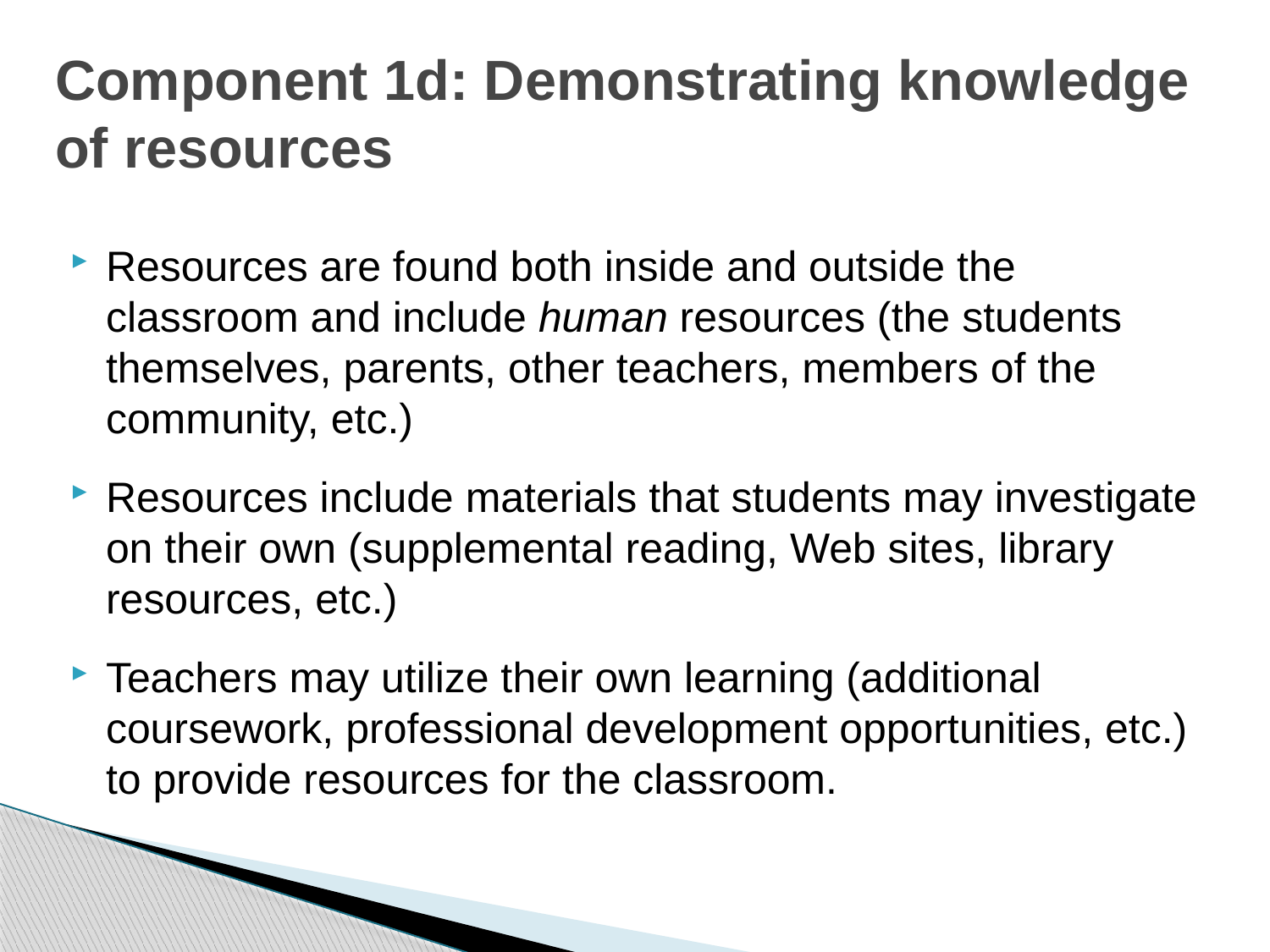

Component 1d: Demonstrating knowledge of resources
Resources are found both inside and outside the classroom and include human resources (the students themselves, parents, other teachers, members of the community, etc.)
Resources include materials that students may investigate on their own (supplemental reading, Web sites, library resources, etc.)
Teachers may utilize their own learning (additional coursework, professional development opportunities, etc.) to provide resources for the classroom.